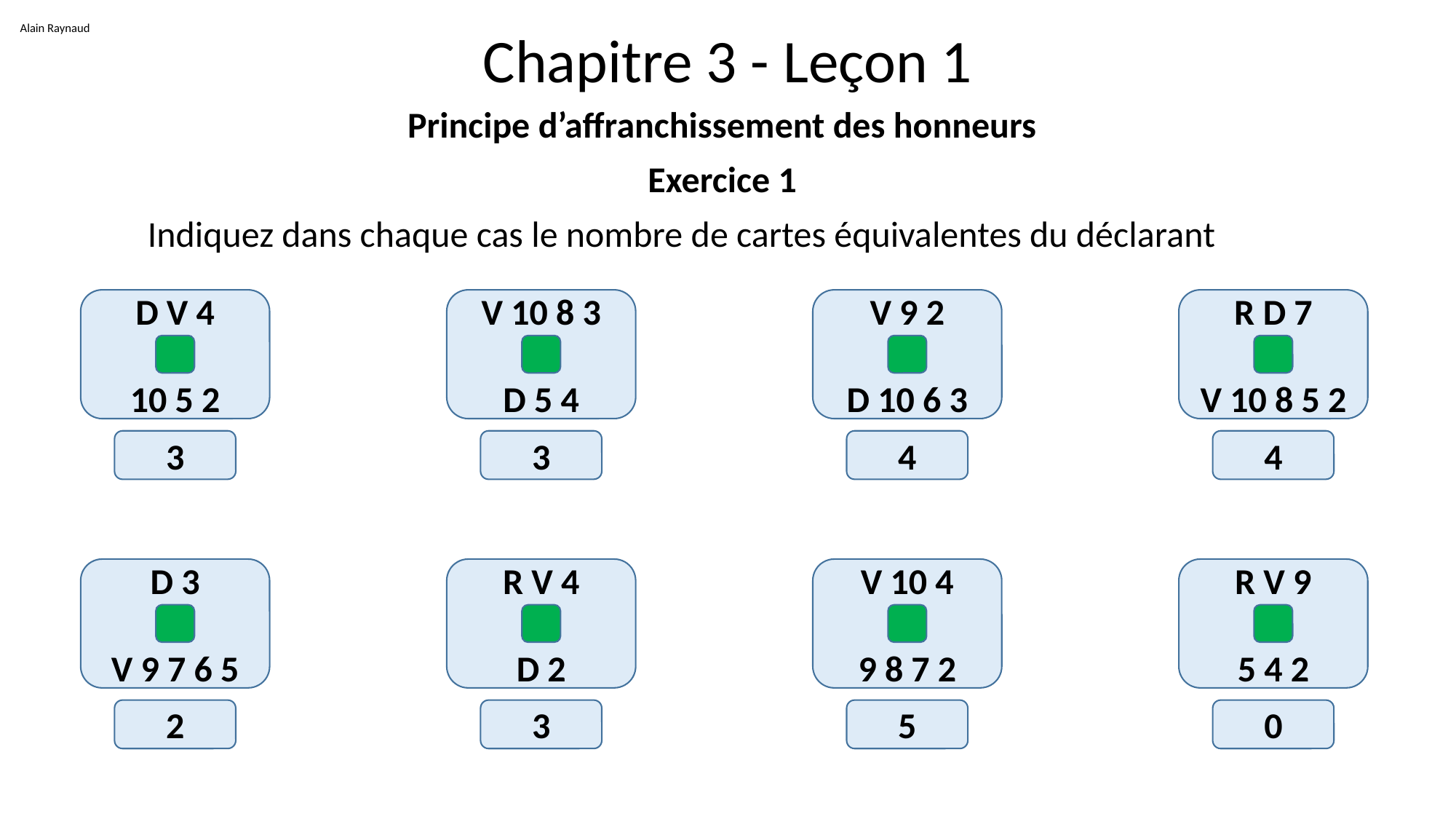

Alain Raynaud
Chapitre 3 - Leçon 1
Principe d’affranchissement des honneurs
Exercice 1
	Indiquez dans chaque cas le nombre de cartes équivalentes du déclarant

D V 4

10 5 2

V 10 8 3

D 5 4

V 9 2

D 10 6 3

R D 7

V 10 8 5 2

3
3
4
4
D 3

V 9 7 6 5

R V 4

D 2

V 10 4

9 8 7 2

R V 9

5 4 2

2
3
5
0